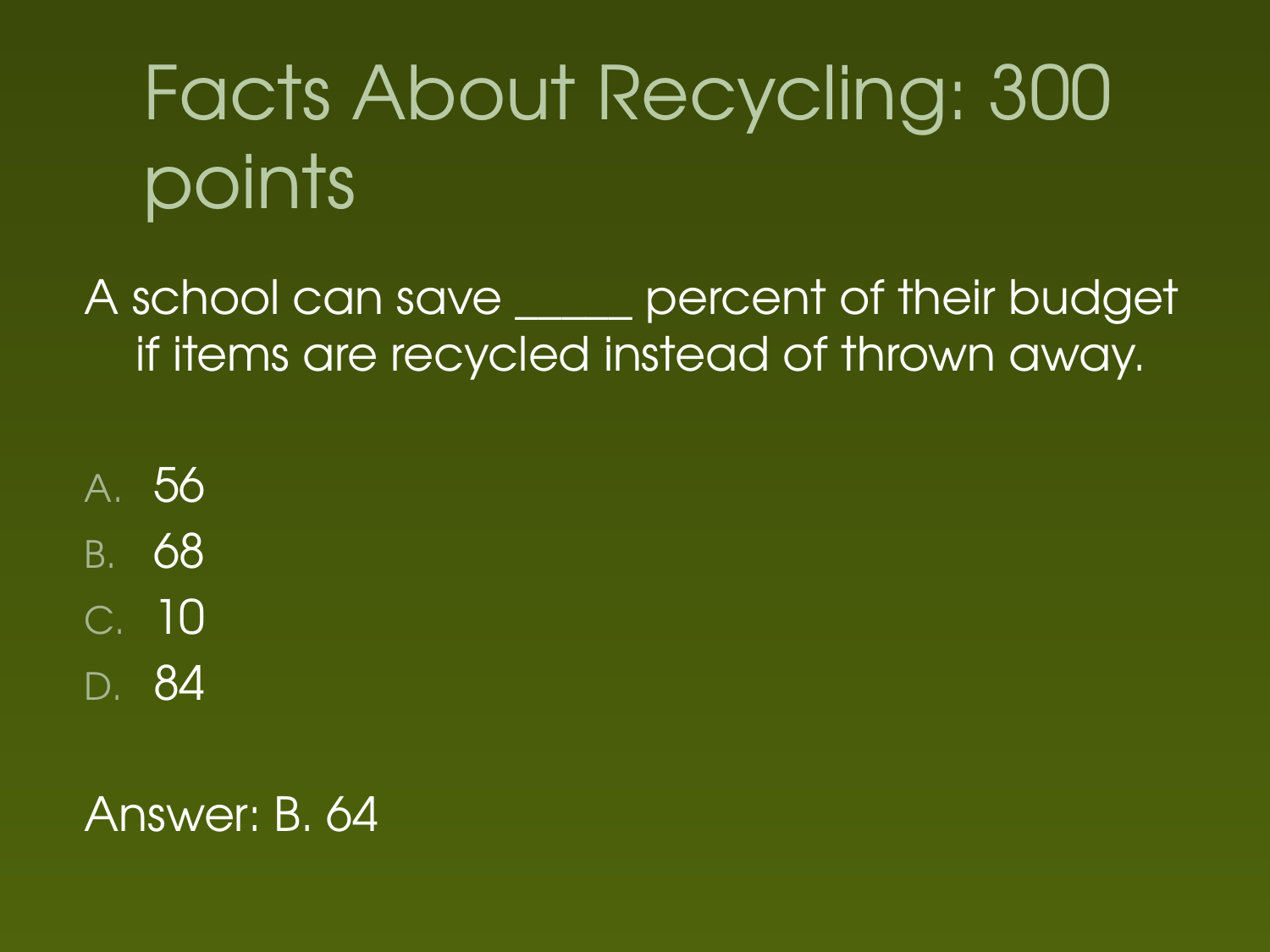

# Facts About Recycling: 300 points
A school can save _____ percent of their budget if items are recycled instead of thrown away.

56
68
10
84

Answer: B. 64